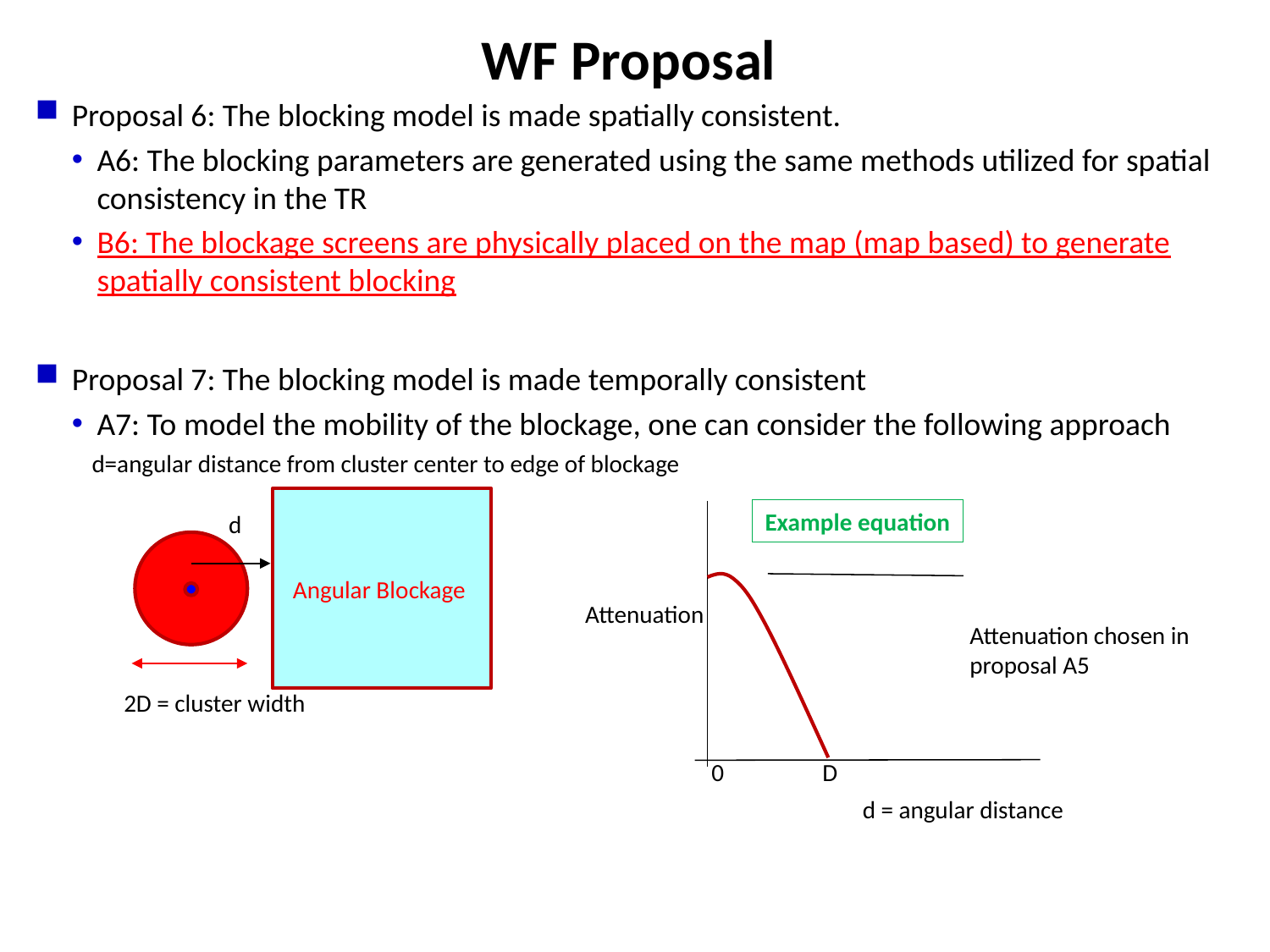

# WF Proposal
Proposal 6: The blocking model is made spatially consistent.
A6: The blocking parameters are generated using the same methods utilized for spatial consistency in the TR
B6: The blockage screens are physically placed on the map (map based) to generate spatially consistent blocking

Proposal 7: The blocking model is made temporally consistent
A7: To model the mobility of the blockage, one can consider the following approach

B7: To model the mobility, the blockers are moved in the coordinate system (map based)
d=angular distance from cluster center to edge of blockage
Angular Blockage
d

2D = cluster width
Example equation

Attenuation
Attenuation chosen in proposal A5
0
D
d = angular distance